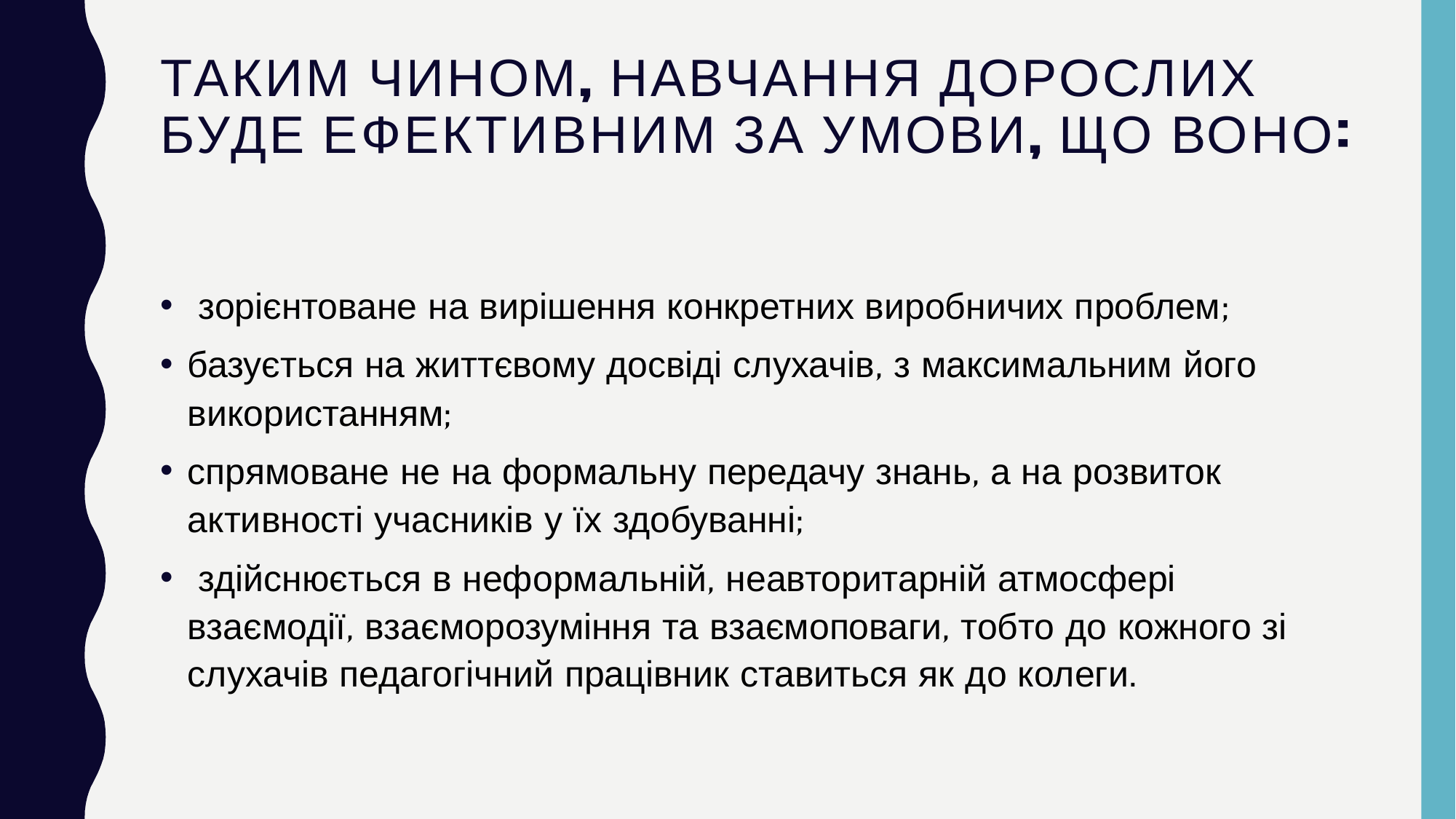

# Таким чином, навчання дорослих буде ефективним за умови, що воно:
 зорієнтоване на вирішення конкретних виробничих проблем;
базується на життєвому досвіді слухачів, з максимальним його використанням;
спрямоване не на формальну передачу знань, а на розвиток активності учасників у їх здобуванні;
 здійснюється в неформальній, неавторитарній атмосфері взаємодії, взаєморозуміння та взаємоповаги, тобто до кожного зі слухачів педагогічний працівник ставиться як до колеги.